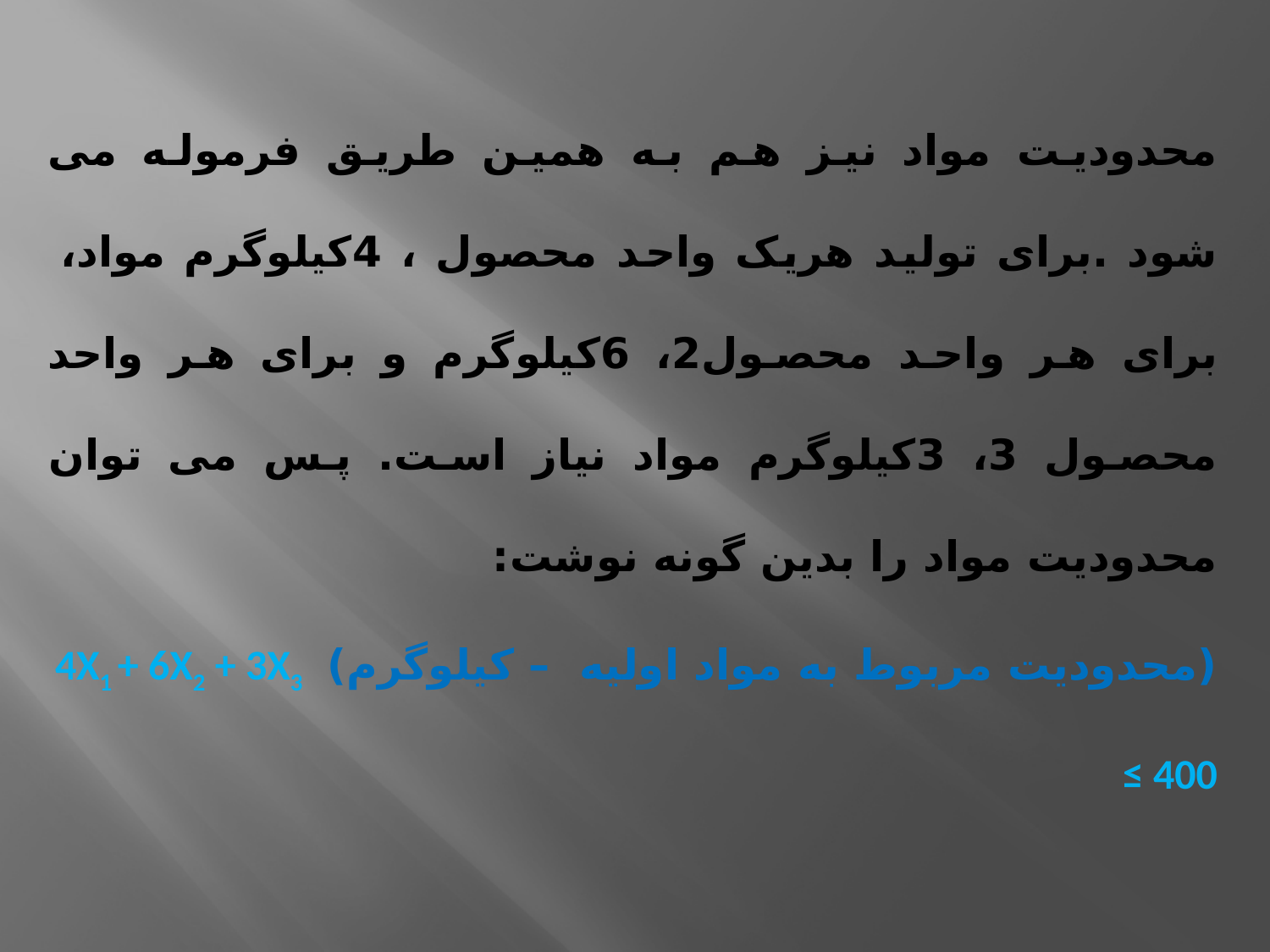

محدودیت مواد نیز هم به همین طریق فرموله می شود .برای تولید هریک واحد محصول ، 4کیلوگرم مواد،  برای هر واحد محصول2، 6کیلوگرم و برای هر واحد محصول 3، 3کیلوگرم مواد نیاز است. پس می توان محدودیت مواد را بدین گونه نوشت:
(محدودیت مربوط به مواد اولیه  – کیلوگرم) 4X1 + 6X2 + 3X3  ≤ 400